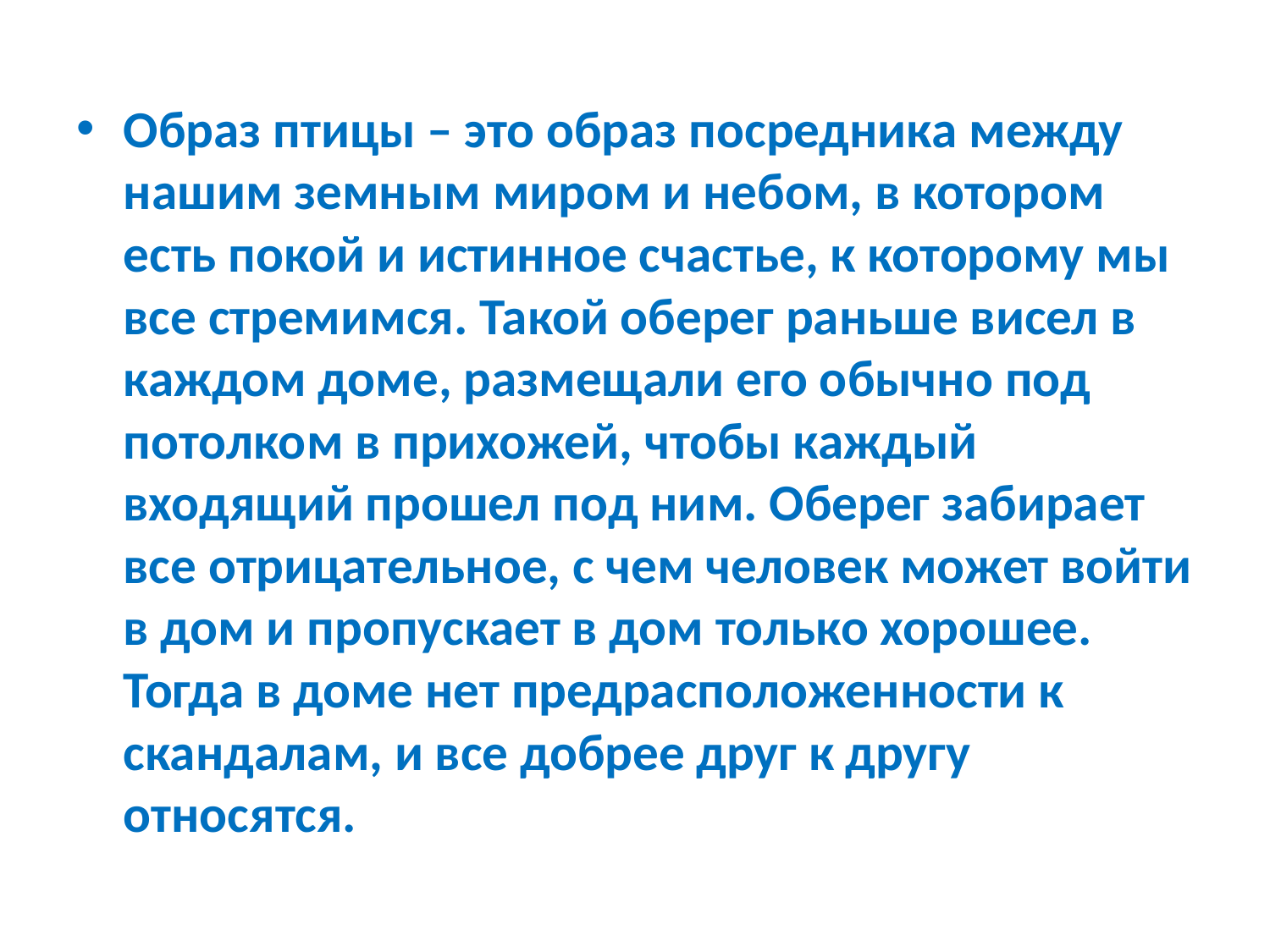

#
Образ птицы – это образ посредника между нашим земным миром и небом, в котором есть покой и истинное счастье, к которому мы все стремимся. Такой оберег раньше висел в каждом доме, размещали его обычно под потолком в прихожей, чтобы каждый входящий прошел под ним. Оберег забирает все отрицательное, с чем человек может войти в дом и пропускает в дом только хорошее. Тогда в доме нет предрасположенности к скандалам, и все добрее друг к другу относятся.